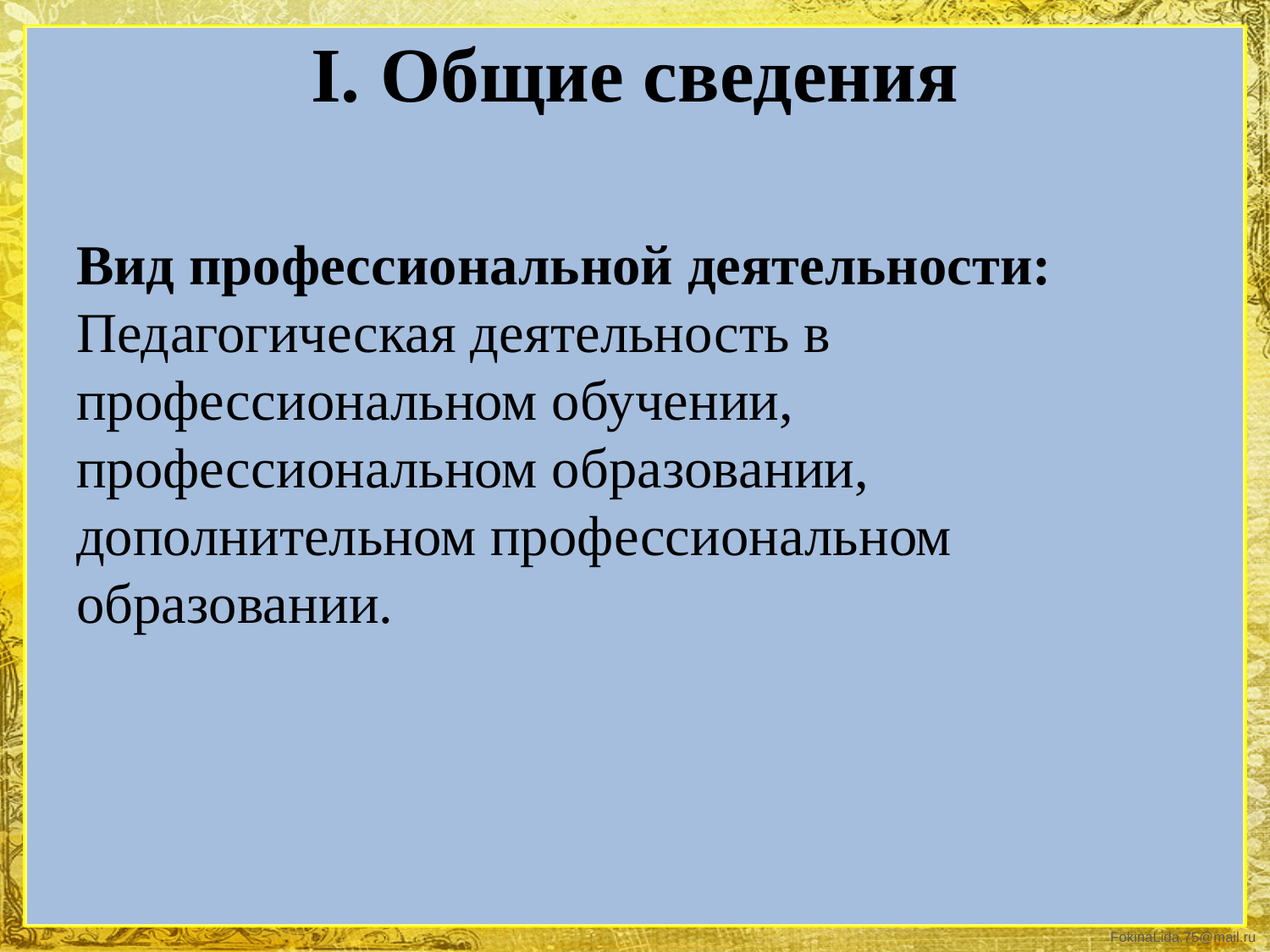

# I. Общие сведения
Вид профессиональной деятельности: Педагогическая деятельность в профессиональном обучении, профессиональном образовании, дополнительном профессиональном образовании.